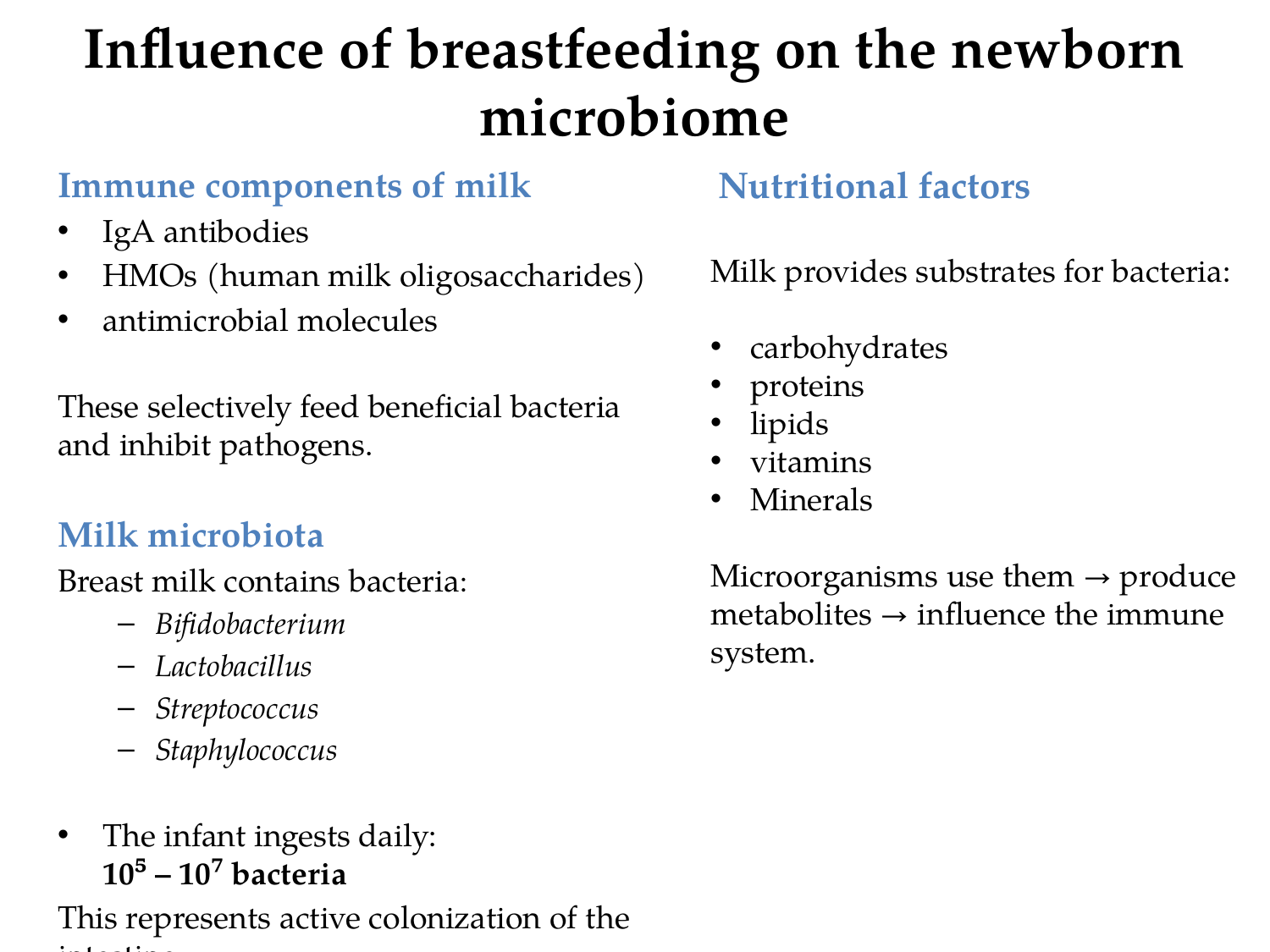

# Influence of breastfeeding on the newborn microbiome
Immune components of milk
IgA antibodies
HMOs (human milk oligosaccharides)
antimicrobial molecules

These selectively feed beneficial bacteria and inhibit pathogens.

Milk microbiota
Breast milk contains bacteria:
Bifidobacterium
Lactobacillus
Streptococcus
Staphylococcus

The infant ingests daily:
10⁵ – 10⁷ bacteria
This represents active colonization of the intestine
 Nutritional factors

Milk provides substrates for bacteria:

carbohydrates
proteins
lipids
vitamins
Minerals

Microorganisms use them → produce metabolites → influence the immune system.